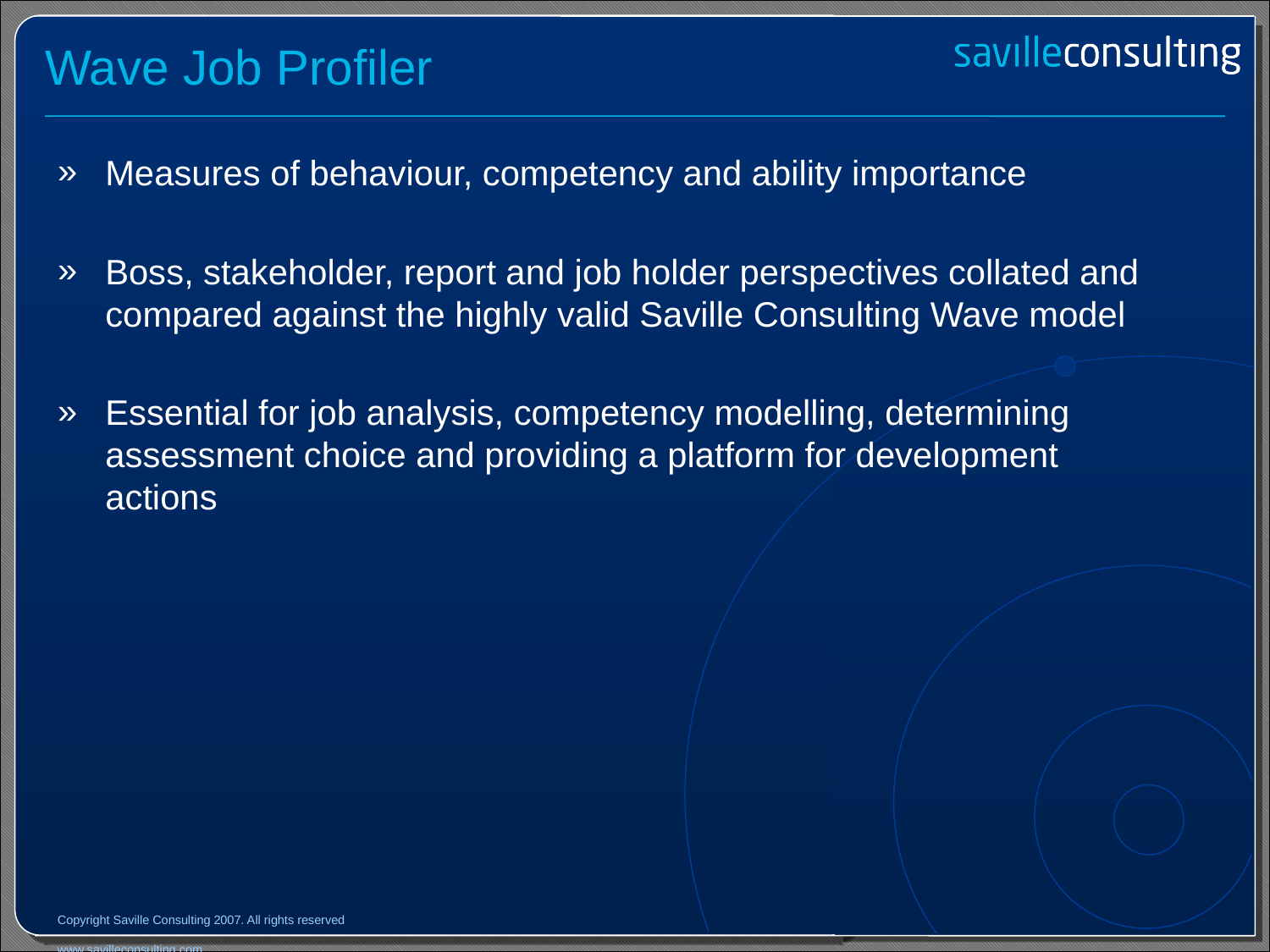

# Wave Job Profiler

Measures of behaviour, competency and ability importance

Boss, stakeholder, report and job holder perspectives collated and compared against the highly valid Saville Consulting Wave model

Essential for job analysis, competency modelling, determining assessment choice and providing a platform for development actions